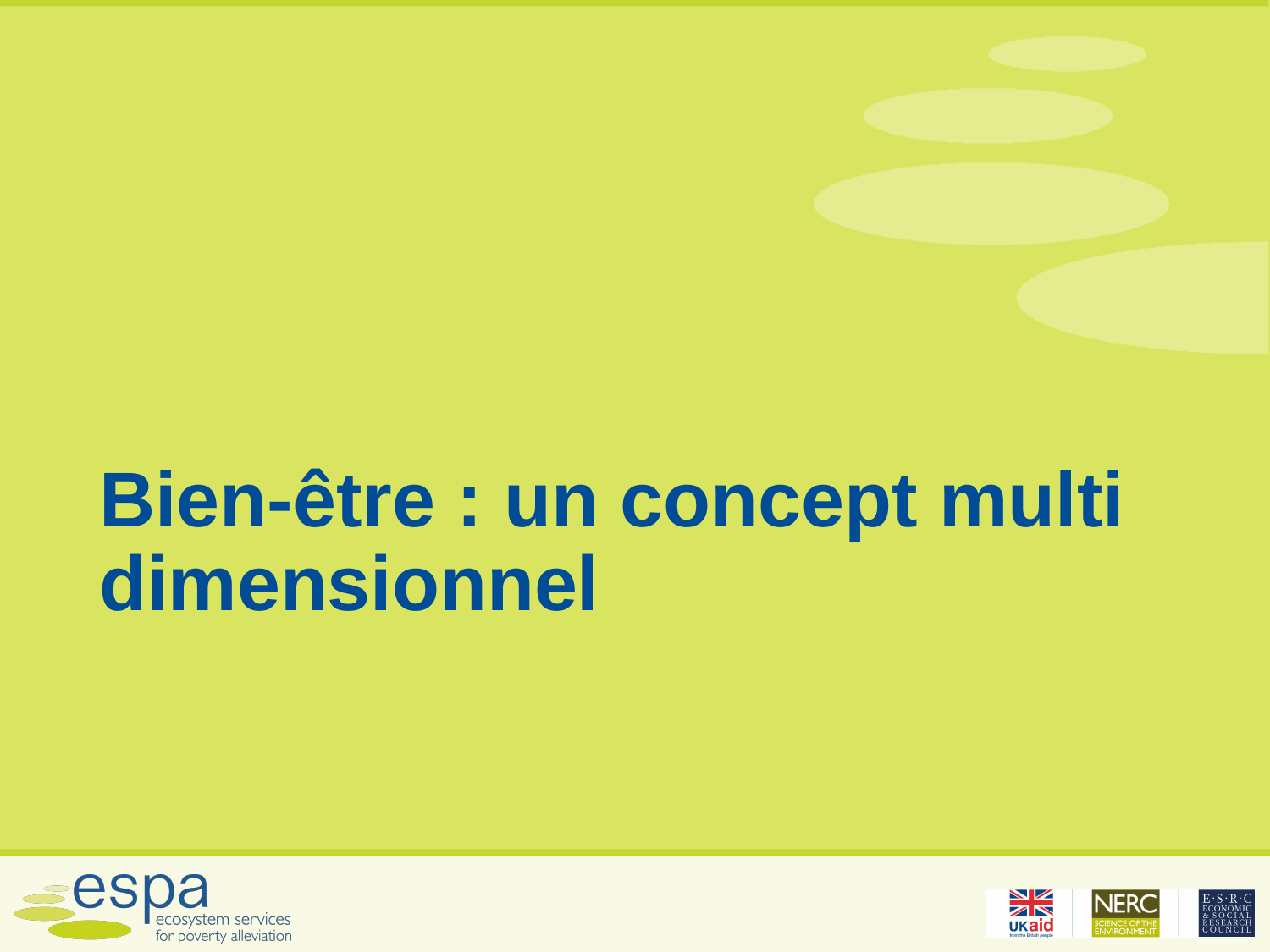

# Bien-être : un concept multi dimensionnel